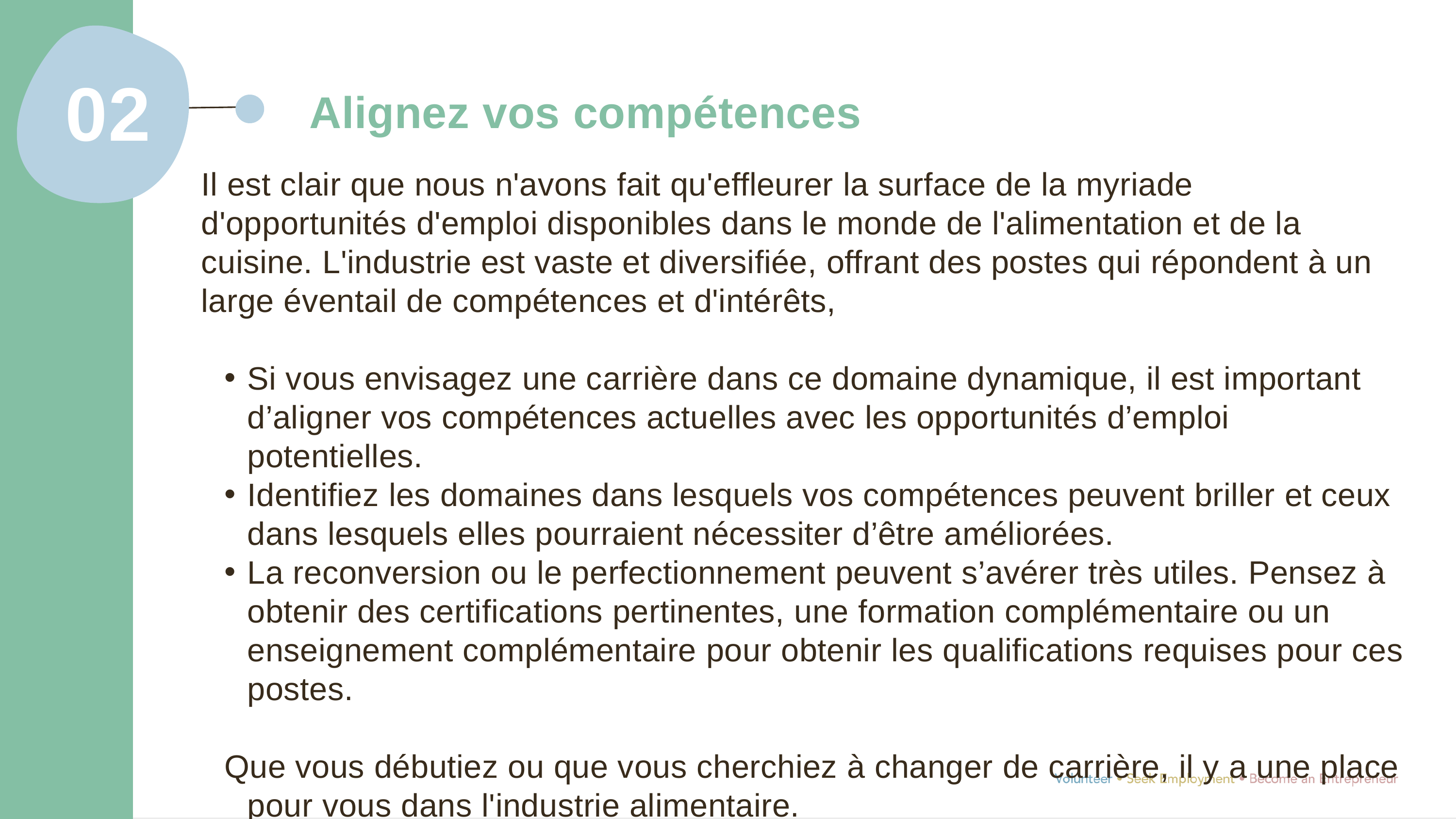

Alignez vos compétences
02

Il est clair que nous n'avons fait qu'effleurer la surface de la myriade d'opportunités d'emploi disponibles dans le monde de l'alimentation et de la cuisine. L'industrie est vaste et diversifiée, offrant des postes qui répondent à un large éventail de compétences et d'intérêts,

Si vous envisagez une carrière dans ce domaine dynamique, il est important d’aligner vos compétences actuelles avec les opportunités d’emploi potentielles.
Identifiez les domaines dans lesquels vos compétences peuvent briller et ceux dans lesquels elles pourraient nécessiter d’être améliorées.
La reconversion ou le perfectionnement peuvent s’avérer très utiles. Pensez à obtenir des certifications pertinentes, une formation complémentaire ou un enseignement complémentaire pour obtenir les qualifications requises pour ces postes.

Que vous débutiez ou que vous cherchiez à changer de carrière, il y a une place pour vous dans l'industrie alimentaire.